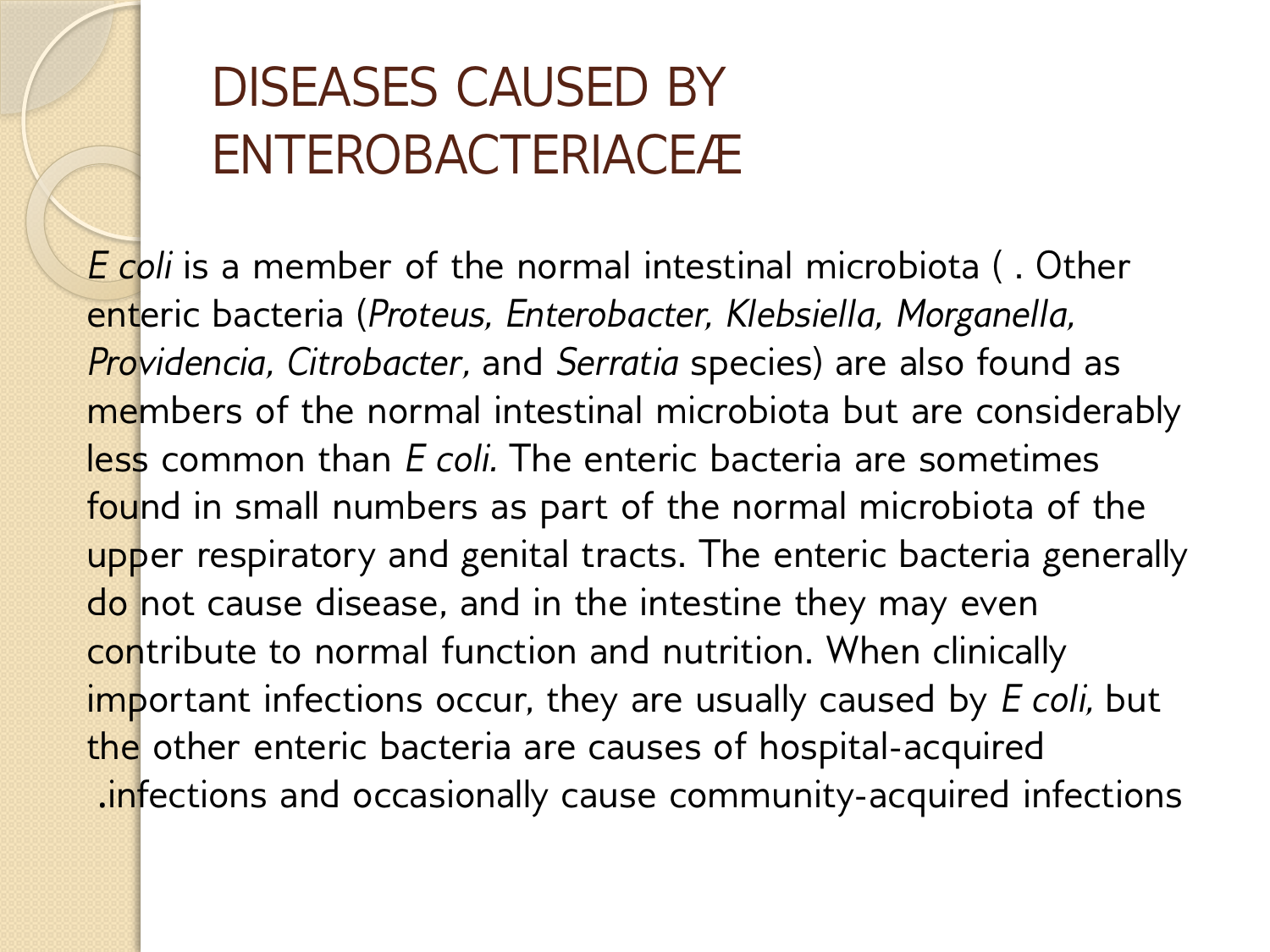

# DISEASES CAUSED BY ENTEROBACTERIACEAE
E coli is a member of the normal intestinal microbiota ( . Other enteric bacteria (Proteus, Enterobacter, Klebsiella, Morganella, Providencia, Citrobacter, and Serratia species) are also found as members of the normal intestinal microbiota but are considerably less common than E coli. The enteric bacteria are sometimes found in small numbers as part of the normal microbiota of the upper respiratory and genital tracts. The enteric bacteria generally do not cause disease, and in the intestine they may even contribute to normal function and nutrition. When clinically important infections occur, they are usually caused by E coli, but the other enteric bacteria are causes of hospital-acquired infections and occasionally cause community-acquired infections.